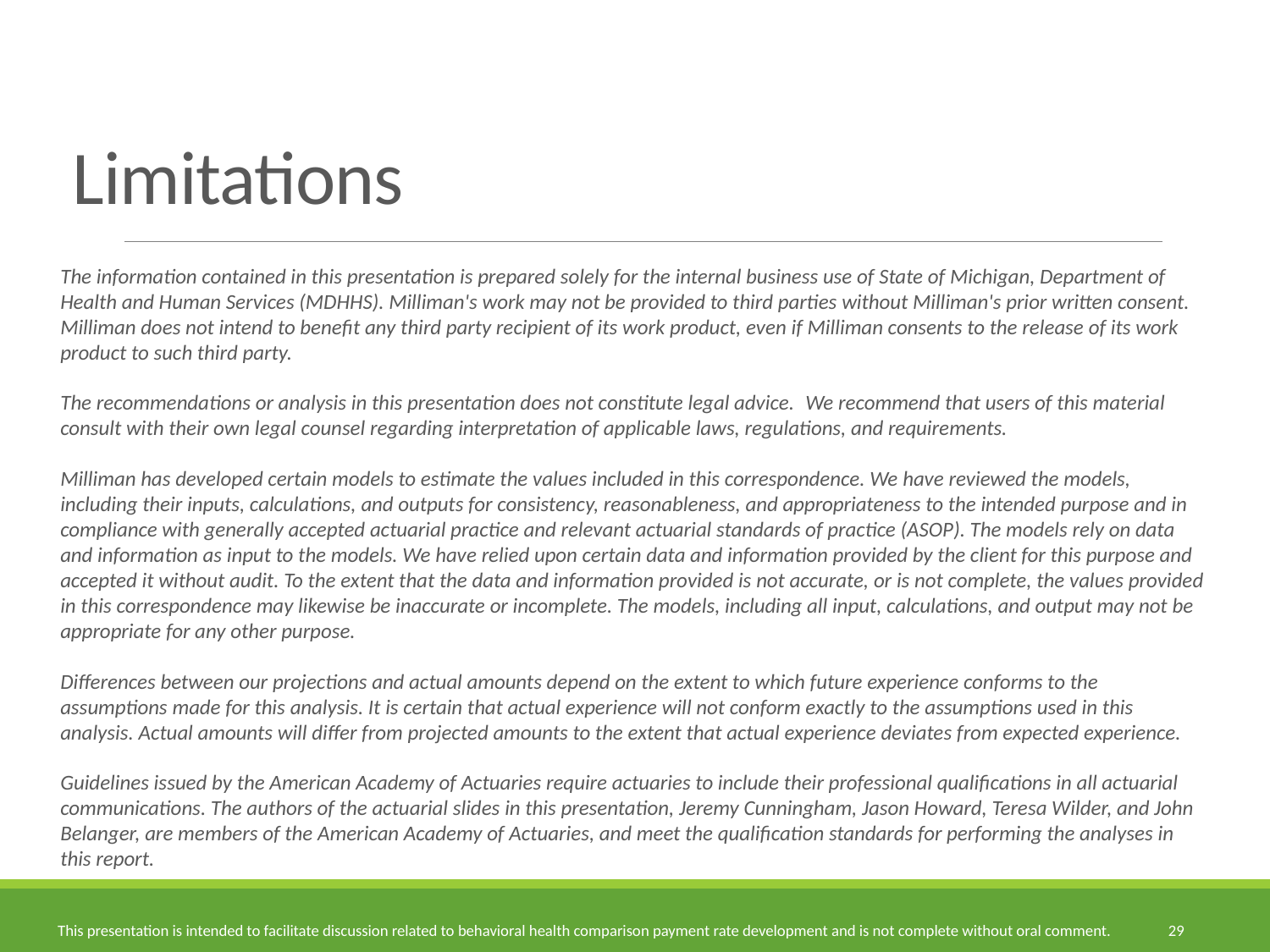

# Limitations
The information contained in this presentation is prepared solely for the internal business use of State of Michigan, Department of Health and Human Services (MDHHS). Milliman's work may not be provided to third parties without Milliman's prior written consent. Milliman does not intend to benefit any third party recipient of its work product, even if Milliman consents to the release of its work product to such third party.

The recommendations or analysis in this presentation does not constitute legal advice.  We recommend that users of this material consult with their own legal counsel regarding interpretation of applicable laws, regulations, and requirements.

Milliman has developed certain models to estimate the values included in this correspondence. We have reviewed the models, including their inputs, calculations, and outputs for consistency, reasonableness, and appropriateness to the intended purpose and in compliance with generally accepted actuarial practice and relevant actuarial standards of practice (ASOP). The models rely on data and information as input to the models. We have relied upon certain data and information provided by the client for this purpose and accepted it without audit. To the extent that the data and information provided is not accurate, or is not complete, the values provided in this correspondence may likewise be inaccurate or incomplete. The models, including all input, calculations, and output may not be appropriate for any other purpose.

Differences between our projections and actual amounts depend on the extent to which future experience conforms to the assumptions made for this analysis. It is certain that actual experience will not conform exactly to the assumptions used in this analysis. Actual amounts will differ from projected amounts to the extent that actual experience deviates from expected experience.

Guidelines issued by the American Academy of Actuaries require actuaries to include their professional qualifications in all actuarial communications. The authors of the actuarial slides in this presentation, Jeremy Cunningham, Jason Howard, Teresa Wilder, and John Belanger, are members of the American Academy of Actuaries, and meet the qualification standards for performing the analyses in this report.
29
This presentation is intended to facilitate discussion related to behavioral health comparison payment rate development and is not complete without oral comment.